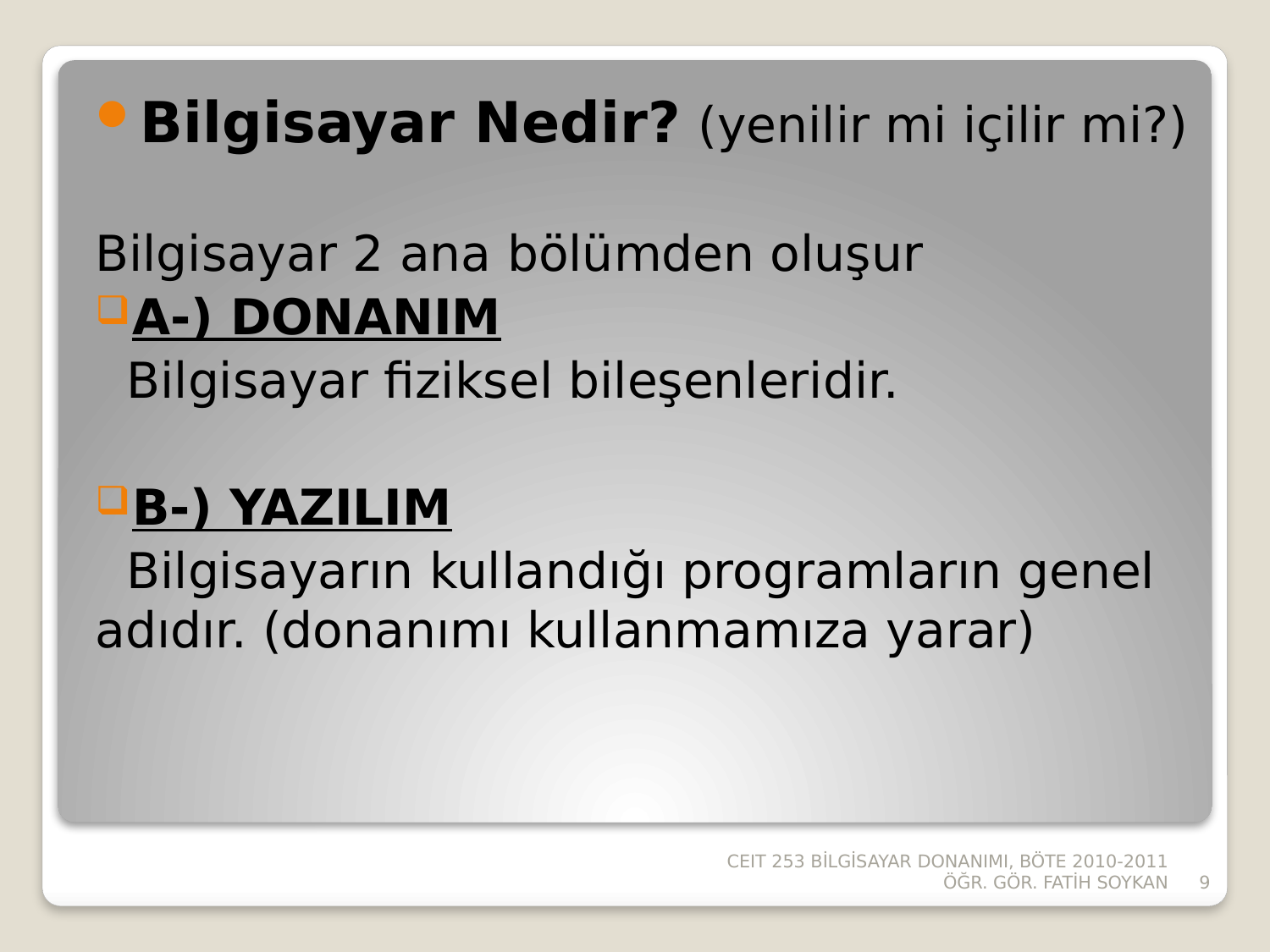

Bilgisayar Nedir? (yenilir mi içilir mi?)

Bilgisayar 2 ana bölümden oluşur
A-) DONANIM
  Bilgisayar fiziksel bileşenleridir.

B-) YAZILIM
  Bilgisayarın kullandığı programların genel  adıdır. (donanımı kullanmamıza yarar)

CEIT 253 BİLGİSAYAR DONANIMI, BÖTE 2010-2011 ÖĞR. GÖR. FATİH SOYKAN
9